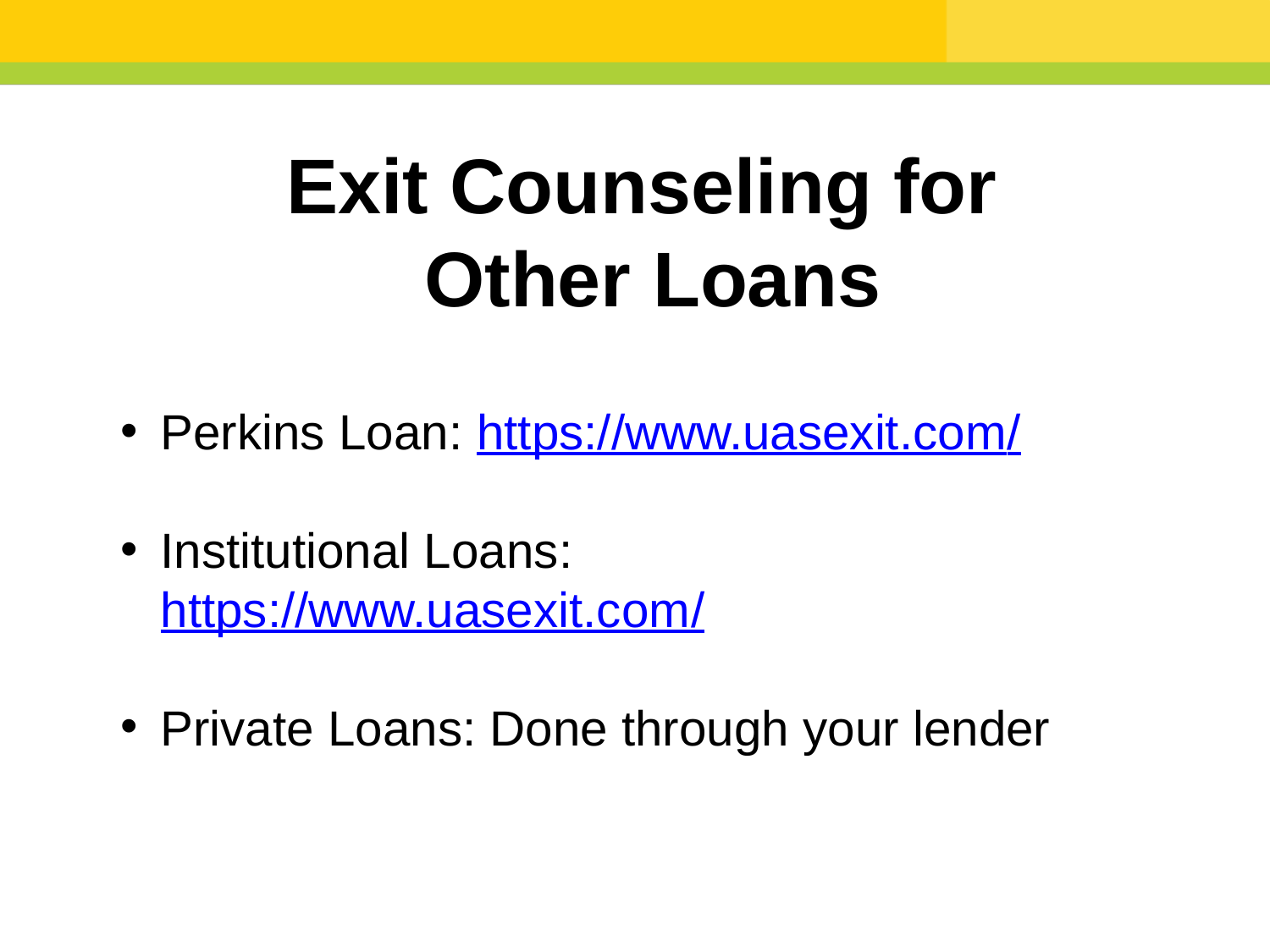

Exit Counseling for
 Other Loans
Perkins Loan: https://www.uasexit.com/

Institutional Loans: https://www.uasexit.com/

Private Loans: Done through your lender